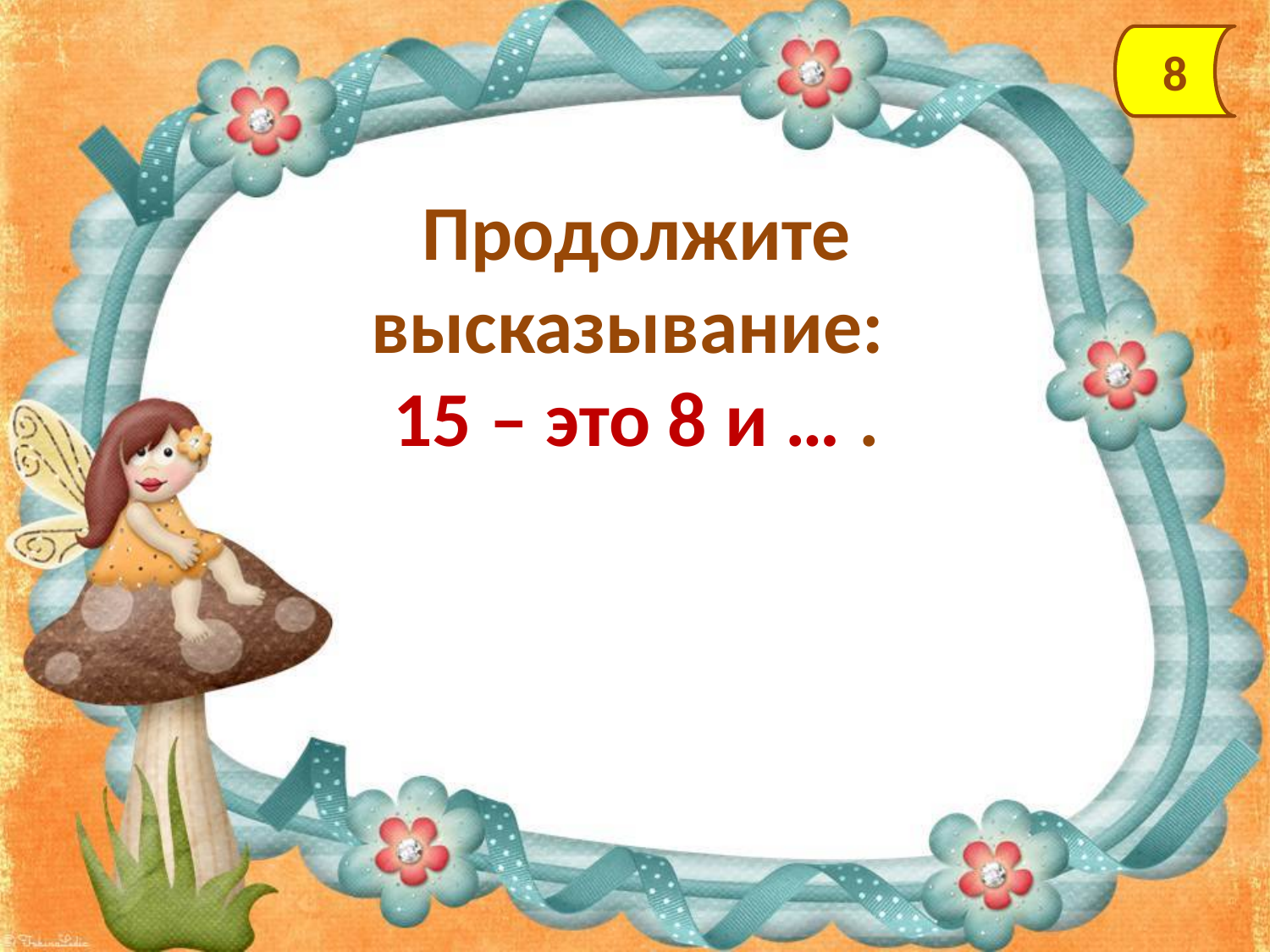

8
Продолжите высказывание:
15 – это 8 и … .